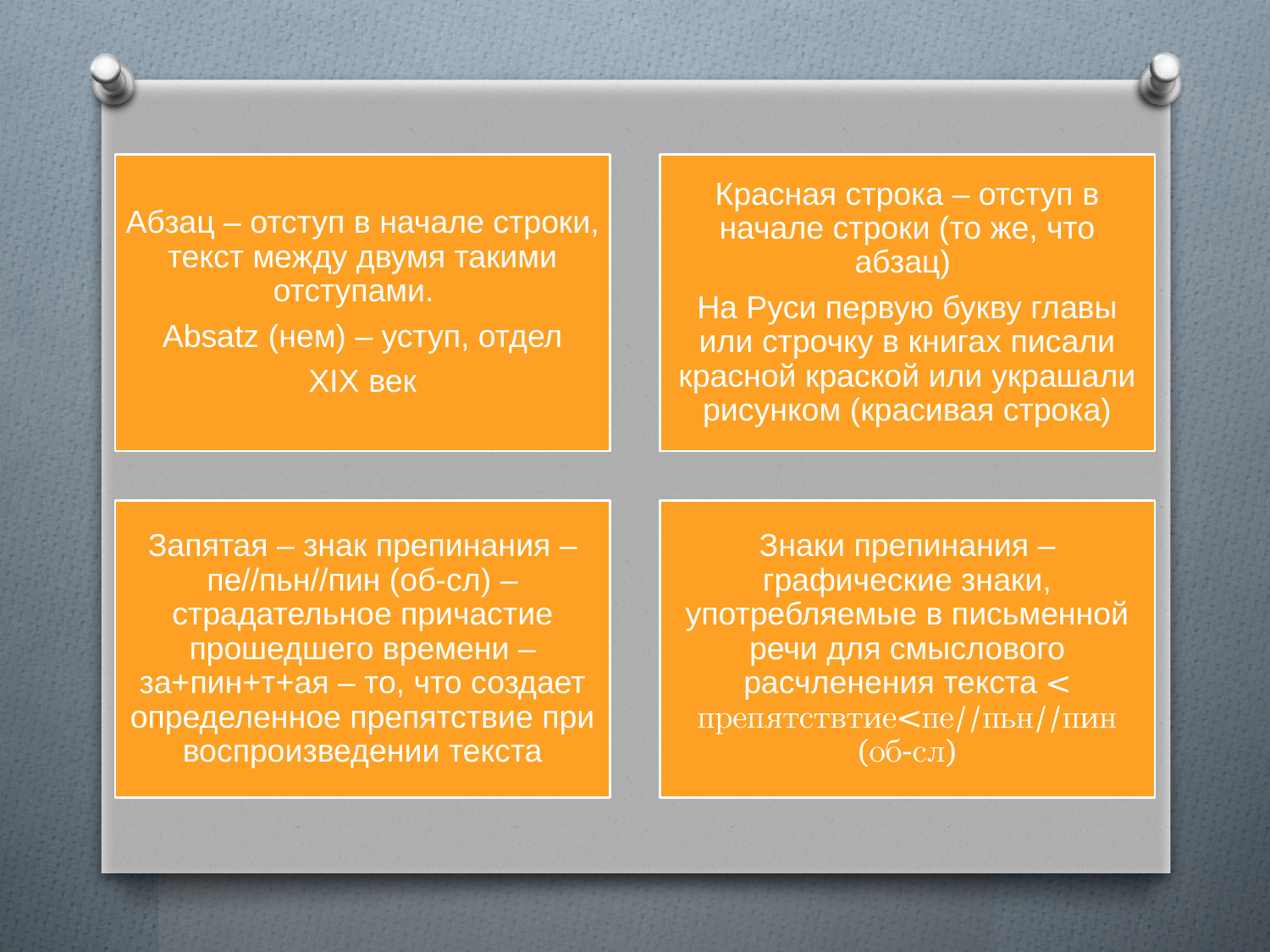

Абзац – отступ в начале строки, текст между двумя такими отступами.
Absatz (нем) – уступ, отдел
XIX век
Красная строка – отступ в начале строки (то же, что абзац)
На Руси первую букву главы или строчку в книгах писали красной краской или украшали рисунком (красивая строка)
Запятая – знак препинания – пе//пьн//пин (об-сл) – страдательное причастие прошедшего времени – за+пин+т+ая – то, что создает определенное препятствие при воспроизведении текста
Знаки препинания – графические знаки, употребляемые в письменной речи для смыслового расчленения текста < препятствтие<пе//пьн//пин (об-сл)